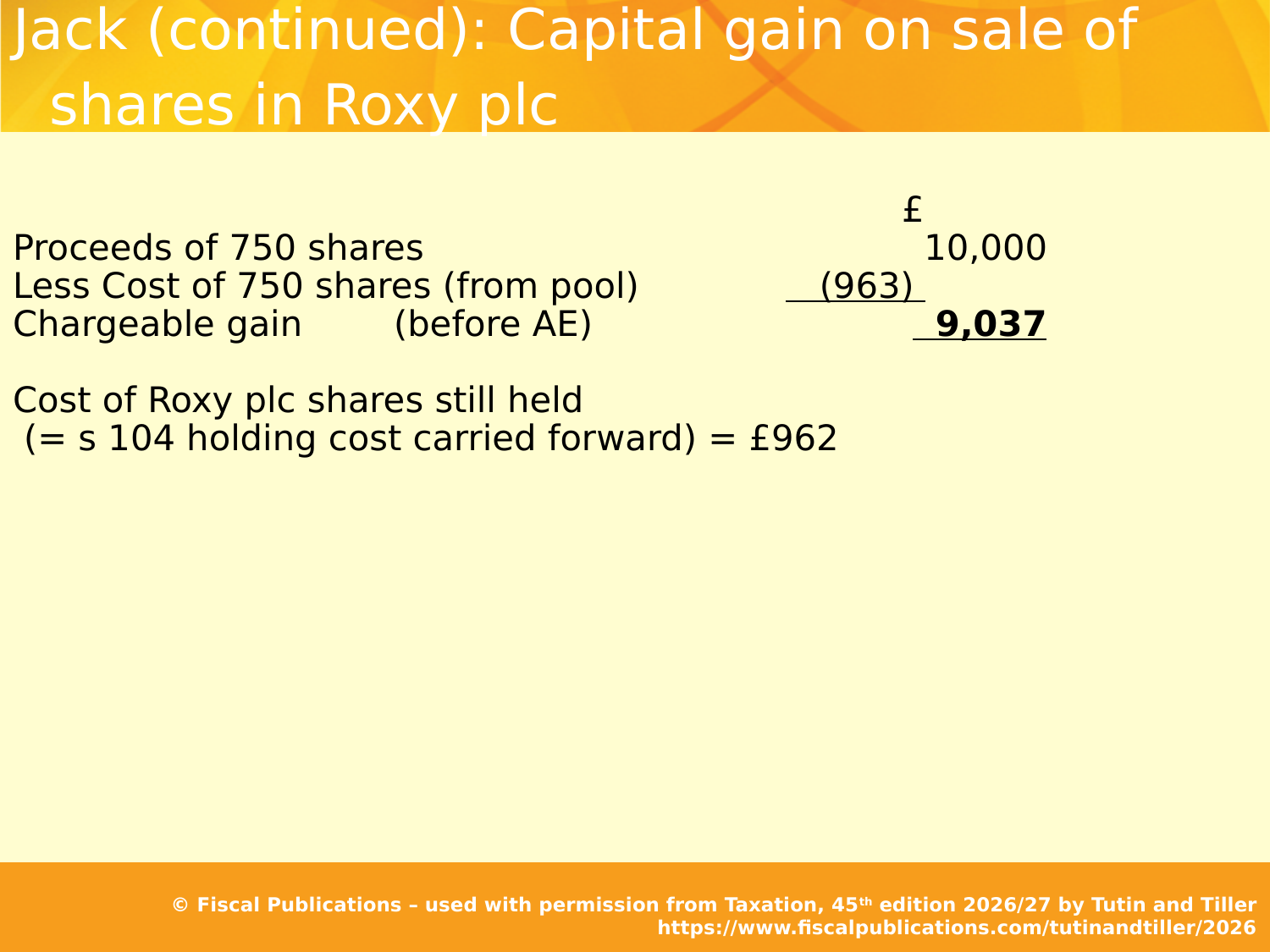

# Jack (continued): Capital gain on sale of shares in Roxy plc
																£
Proceeds of 750 shares				  10,000
Less Cost of 750 shares (from pool)	  	    (963)
Chargeable gain	(before AE)			   9,037

Cost of Roxy plc shares still held
 (= s 104 holding cost carried forward) = £962